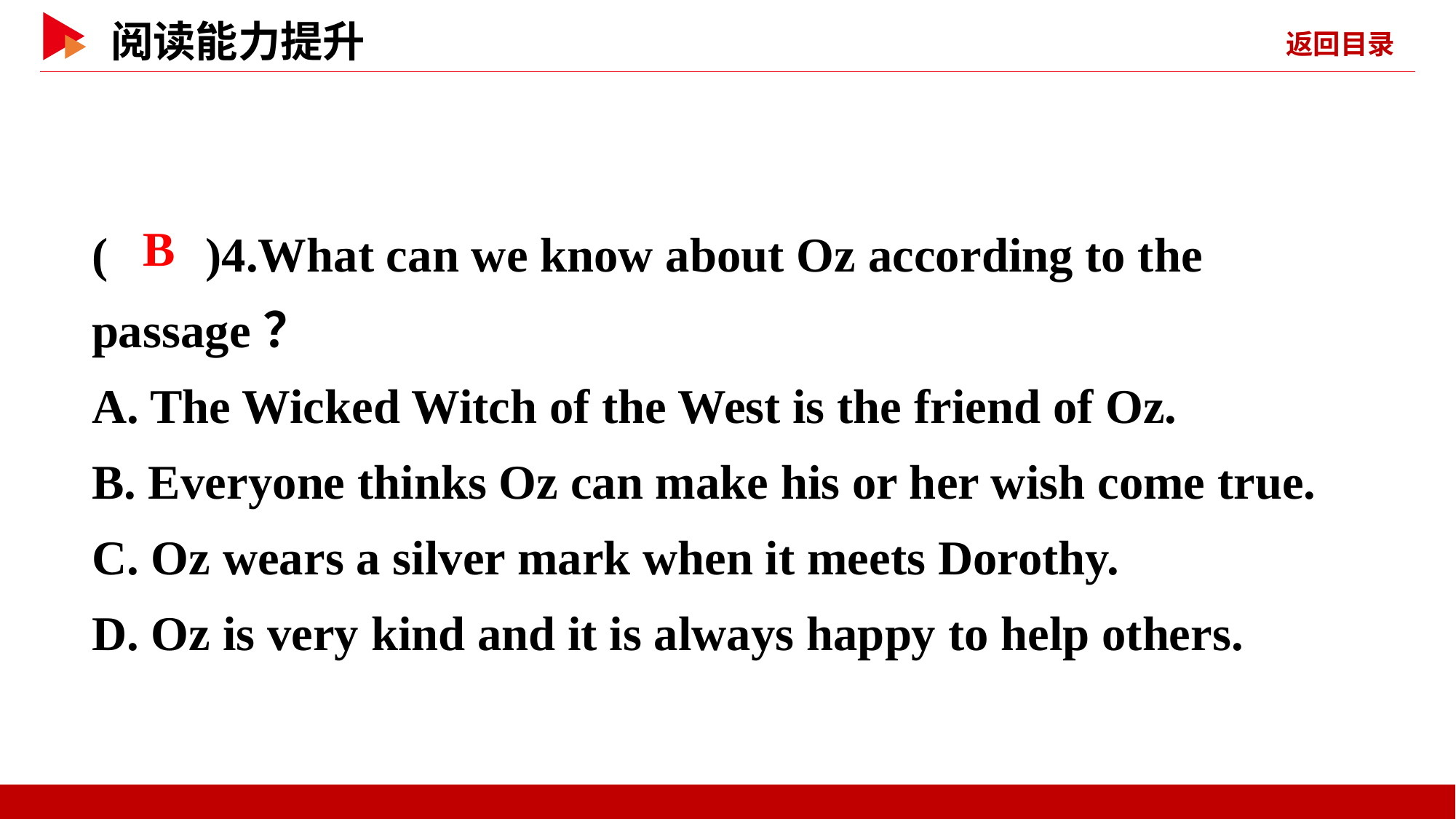

(        )4.What can we know about Oz according to the passage？
A. The Wicked Witch of the West is the friend of Oz.
B. Everyone thinks Oz can make his or her wish come true.
C. Oz wears a silver mark when it meets Dorothy.
D. Oz is very kind and it is always happy to help others.
   B